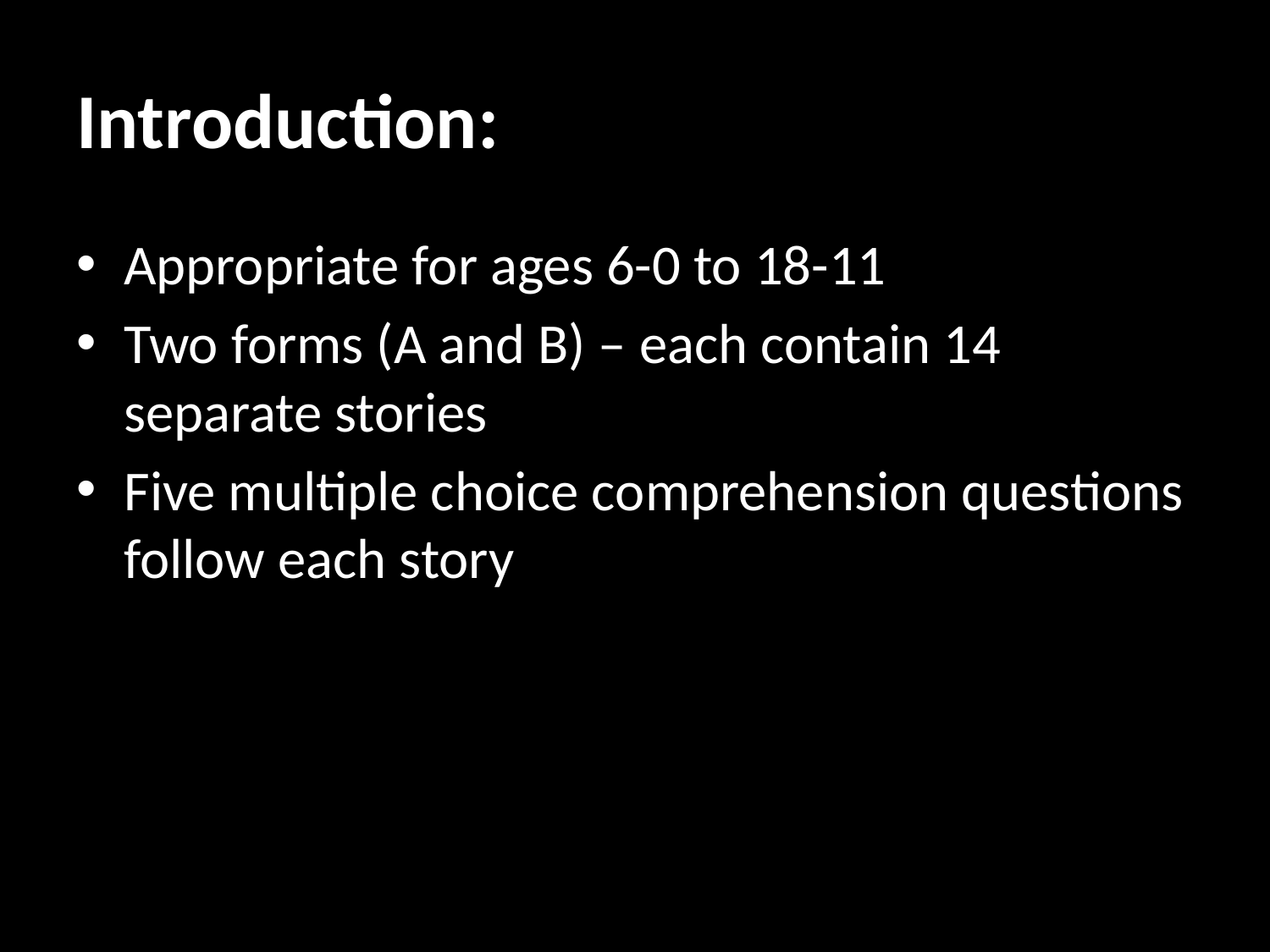

# Introduction:
Appropriate for ages 6-0 to 18-11
Two forms (A and B) – each contain 14 separate stories
Five multiple choice comprehension questions follow each story